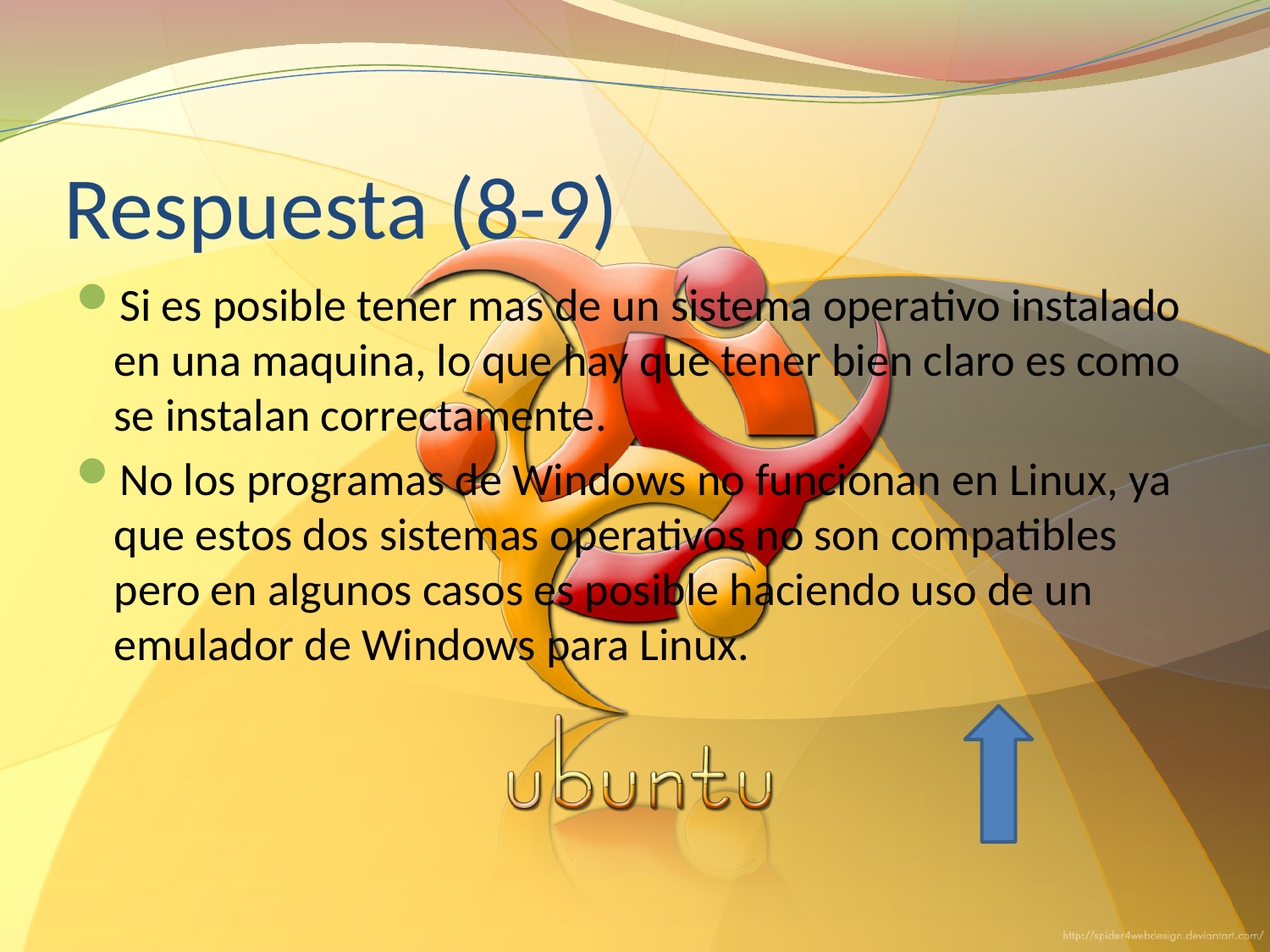

# Respuesta (8-9)
Si es posible tener mas de un sistema operativo instalado  en una maquina, lo que hay que tener bien claro es como se instalan correctamente.
No los programas de Windows no funcionan en Linux, ya que estos dos sistemas operativos no son compatibles pero en algunos casos es posible haciendo uso de un emulador de Windows para Linux.